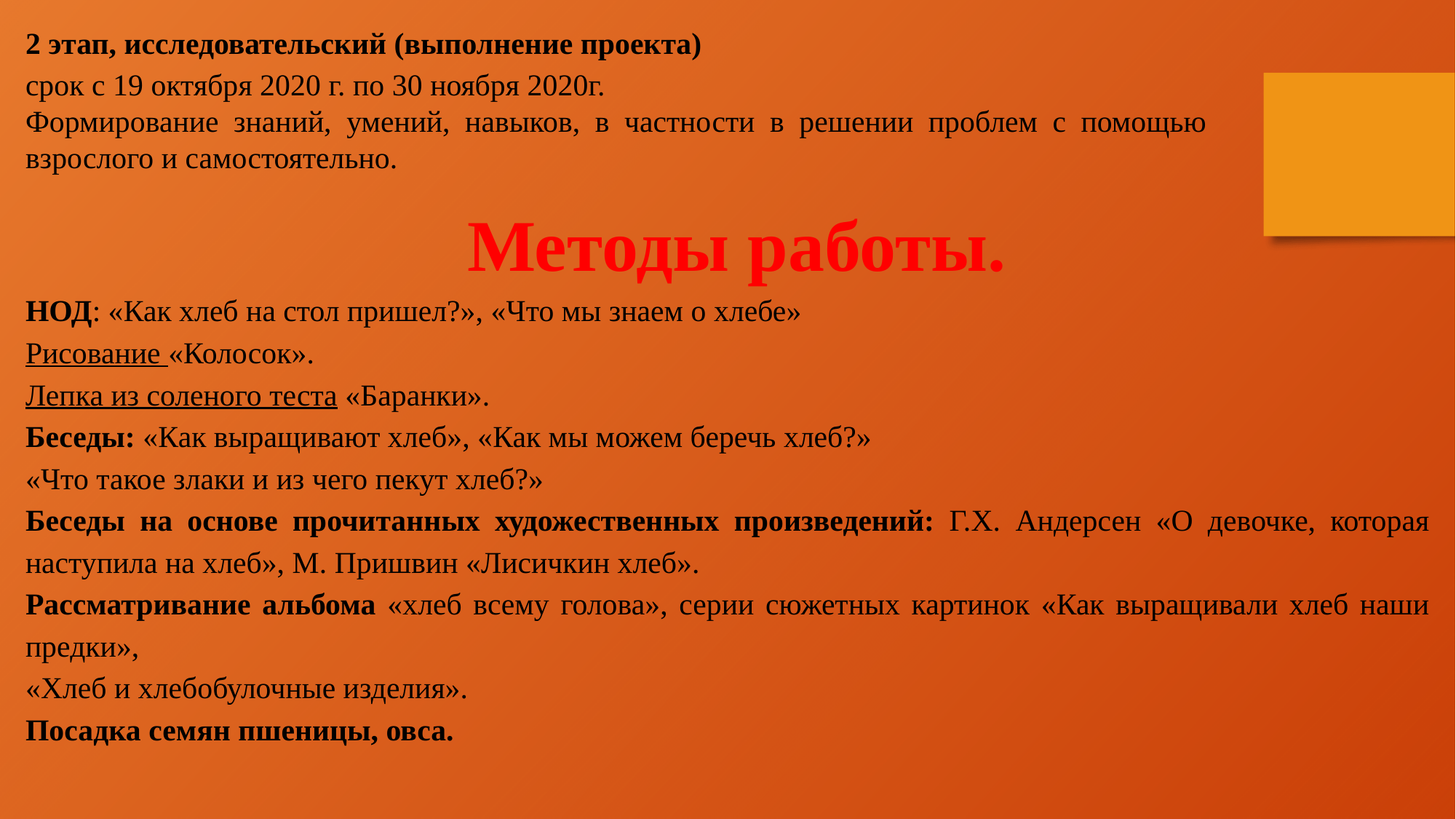

2 этап, исследовательский (выполнение проекта)
срок с 19 октября 2020 г. по 30 ноября 2020г.
Формирование знаний, умений, навыков, в частности в решении проблем с помощью взрослого и самостоятельно.
 Методы работы.
НОД: «Как хлеб на стол пришел?», «Что мы знаем о хлебе»
Рисование «Колосок».
Лепка из соленого теста «Баранки».
Беседы: «Как выращивают хлеб», «Как мы можем беречь хлеб?»
«Что такое злаки и из чего пекут хлеб?»
Беседы на основе прочитанных художественных произведений: Г.Х. Андерсен «О девочке, которая наступила на хлеб», М. Пришвин «Лисичкин хлеб».
Рассматривание альбома «хлеб всему голова», серии сюжетных картинок «Как выращивали хлеб наши предки»,
«Хлеб и хлебобулочные изделия».
Посадка семян пшеницы, овса.